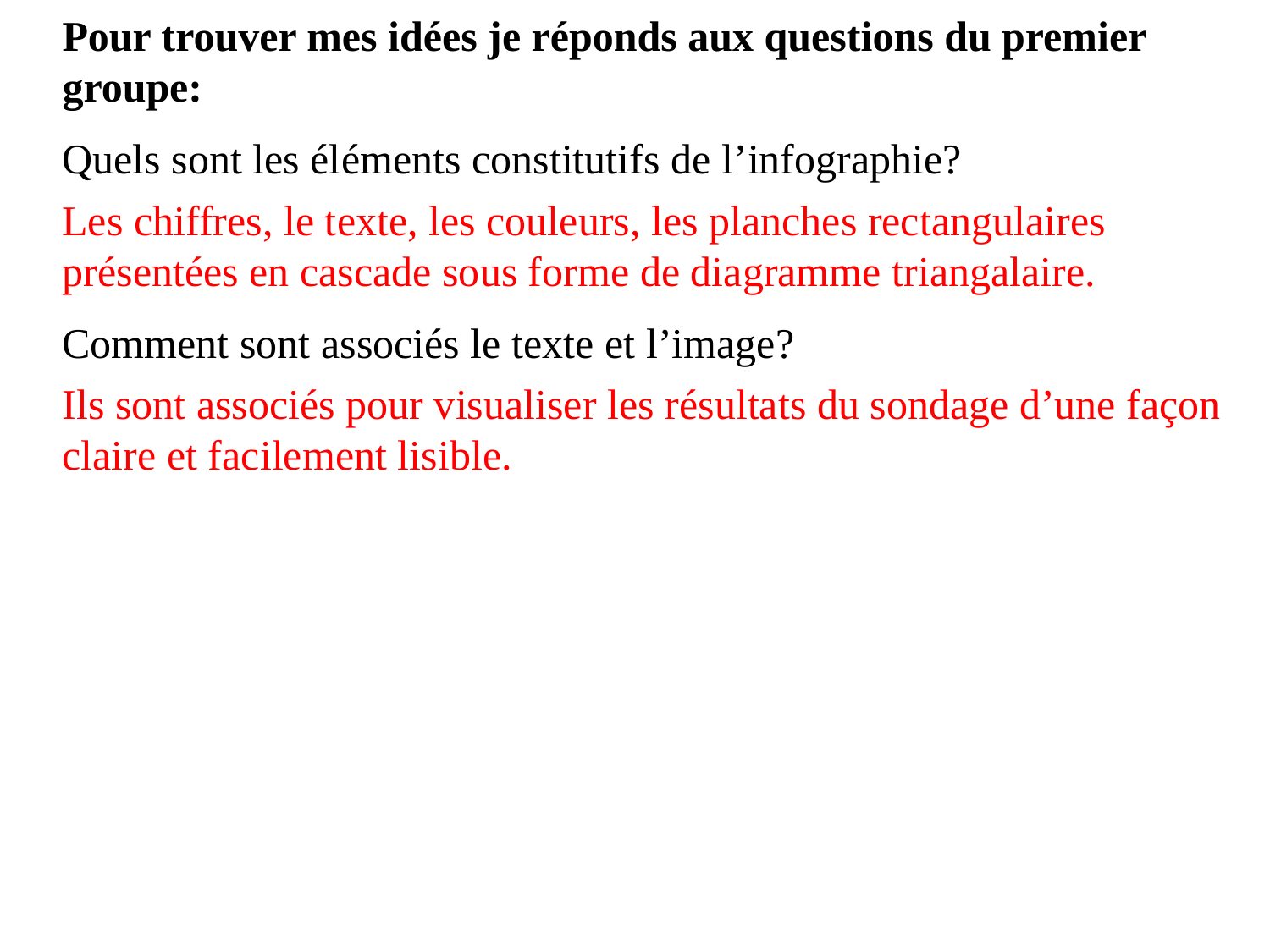

Pour trouver mes idées je réponds aux questions du premier groupe:
Quels sont les éléments constitutifs de l’infographie?
Les chiffres, le texte, les couleurs, les planches rectangulaires présentées en cascade sous forme de diagramme triangalaire.
Comment sont associés le texte et l’image?
Ils sont associés pour visualiser les résultats du sondage d’une façon claire et facilement lisible.